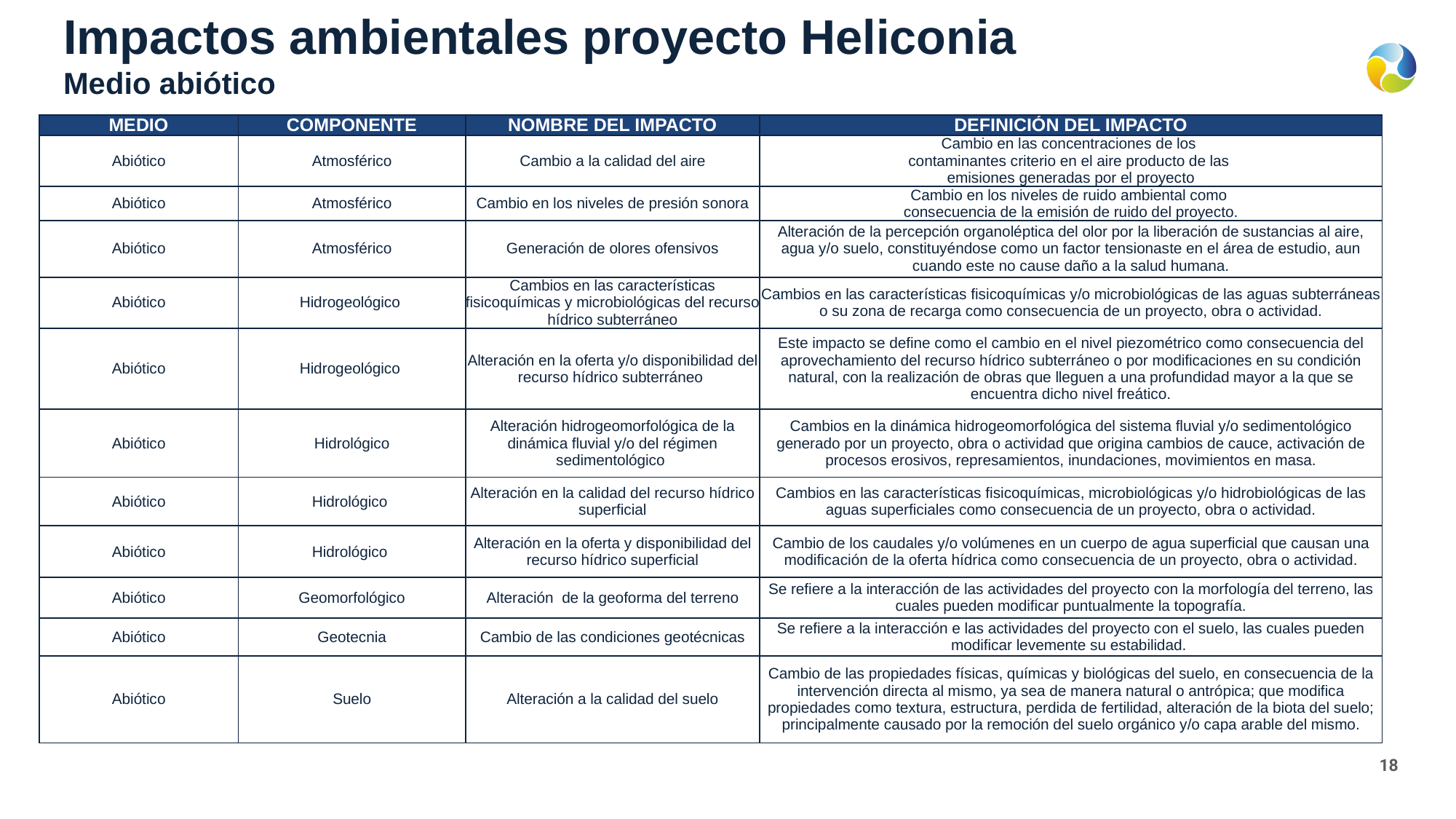

# Impactos ambientales proyecto Heliconia Medio abiótico
| MEDIO | COMPONENTE | NOMBRE DEL IMPACTO | DEFINICIÓN DEL IMPACTO |
| --- | --- | --- | --- |
| Abiótico | Atmosférico | Cambio a la calidad del aire | Cambio en las concentraciones de los contaminantes criterio en el aire producto de las emisiones generadas por el proyecto |
| Abiótico | Atmosférico | Cambio en los niveles de presión sonora | Cambio en los niveles de ruido ambiental como consecuencia de la emisión de ruido del proyecto. |
| Abiótico | Atmosférico | Generación de olores ofensivos | Alteración de la percepción organoléptica del olor por la liberación de sustancias al aire, agua y/o suelo, constituyéndose como un factor tensionaste en el área de estudio, aun cuando este no cause daño a la salud humana. |
| Abiótico | Hidrogeológico | Cambios en las características fisicoquímicas y microbiológicas del recurso hídrico subterráneo | Cambios en las características fisicoquímicas y/o microbiológicas de las aguas subterráneas o su zona de recarga como consecuencia de un proyecto, obra o actividad. |
| Abiótico | Hidrogeológico | Alteración en la oferta y/o disponibilidad del recurso hídrico subterráneo | Este impacto se define como el cambio en el nivel piezométrico como consecuencia del aprovechamiento del recurso hídrico subterráneo o por modificaciones en su condición natural, con la realización de obras que lleguen a una profundidad mayor a la que se encuentra dicho nivel freático. |
| Abiótico | Hidrológico | Alteración hidrogeomorfológica de la dinámica fluvial y/o del régimen sedimentológico | Cambios en la dinámica hidrogeomorfológica del sistema fluvial y/o sedimentológico generado por un proyecto, obra o actividad que origina cambios de cauce, activación de procesos erosivos, represamientos, inundaciones, movimientos en masa. |
| Abiótico | Hidrológico | Alteración en la calidad del recurso hídrico superficial | Cambios en las características fisicoquímicas, microbiológicas y/o hidrobiológicas de las aguas superficiales como consecuencia de un proyecto, obra o actividad. |
| Abiótico | Hidrológico | Alteración en la oferta y disponibilidad del recurso hídrico superficial | Cambio de los caudales y/o volúmenes en un cuerpo de agua superficial que causan una modificación de la oferta hídrica como consecuencia de un proyecto, obra o actividad. |
| Abiótico | Geomorfológico | Alteración de la geoforma del terreno | Se refiere a la interacción de las actividades del proyecto con la morfología del terreno, las cuales pueden modificar puntualmente la topografía. |
| Abiótico | Geotecnia | Cambio de las condiciones geotécnicas | Se refiere a la interacción e las actividades del proyecto con el suelo, las cuales pueden modificar levemente su estabilidad. |
| Abiótico | Suelo | Alteración a la calidad del suelo | Cambio de las propiedades físicas, químicas y biológicas del suelo, en consecuencia de la intervención directa al mismo, ya sea de manera natural o antrópica; que modifica propiedades como textura, estructura, perdida de fertilidad, alteración de la biota del suelo; principalmente causado por la remoción del suelo orgánico y/o capa arable del mismo. |